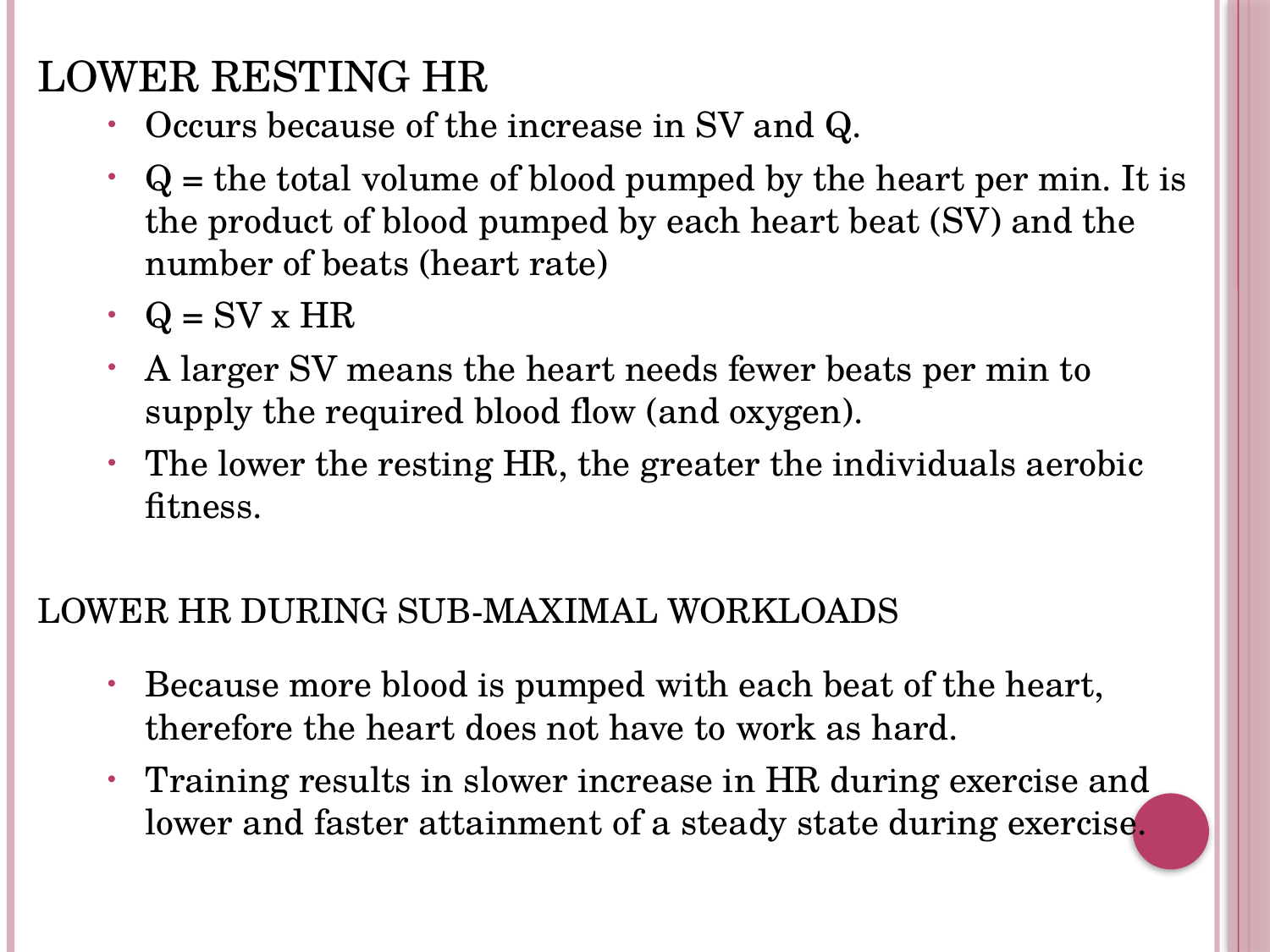

Lower resting hr
Occurs because of the increase in SV and Q.
Q = the total volume of blood pumped by the heart per min. It is the product of blood pumped by each heart beat (SV) and the number of beats (heart rate)
Q = SV x HR
A larger SV means the heart needs fewer beats per min to supply the required blood flow (and oxygen).
The lower the resting HR, the greater the individuals aerobic fitness.

Lower HR during sub-maximal workloads
Because more blood is pumped with each beat of the heart, therefore the heart does not have to work as hard.
Training results in slower increase in HR during exercise and lower and faster attainment of a steady state during exercise.